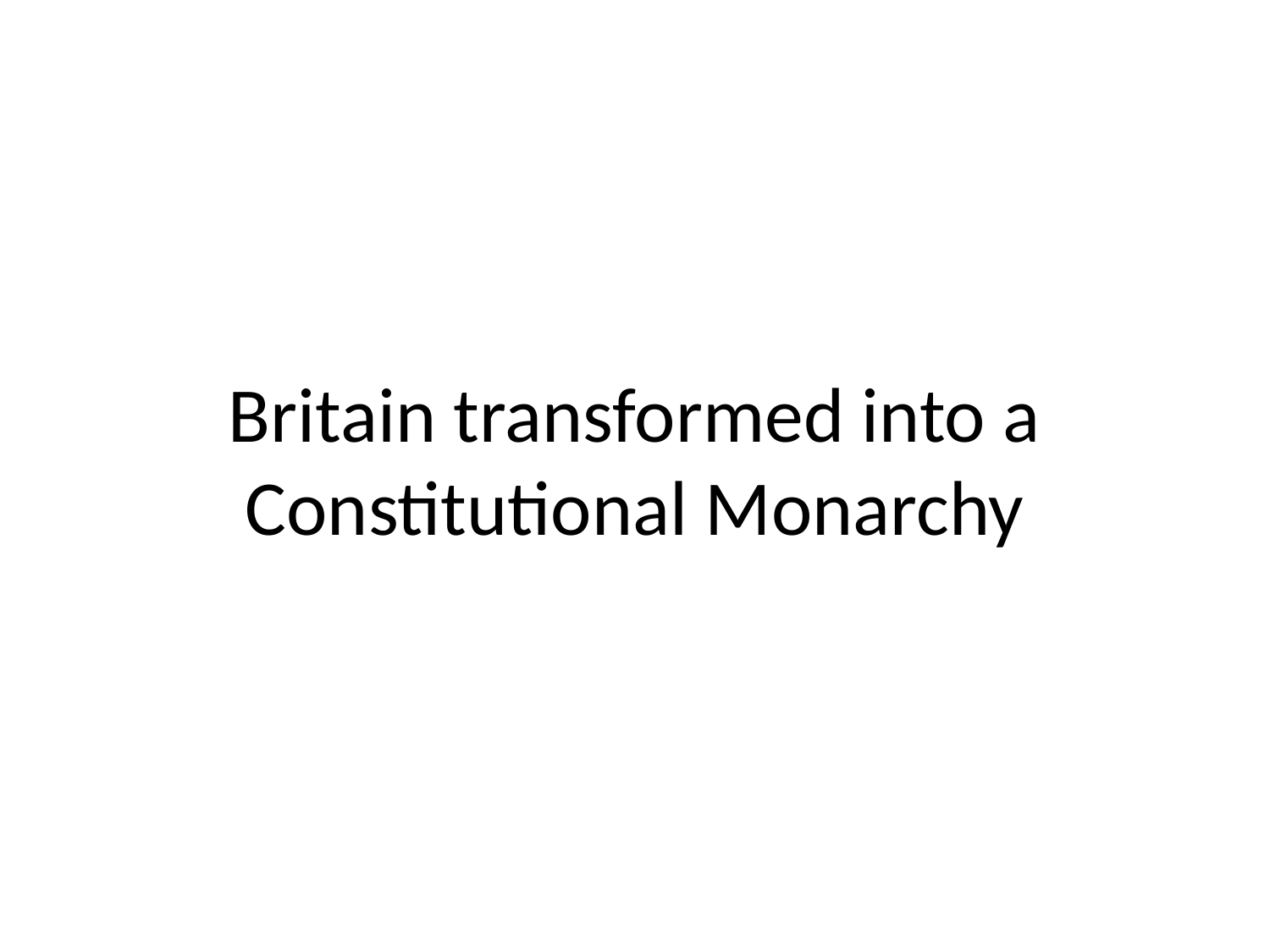

# Britain transformed into a Constitutional Monarchy